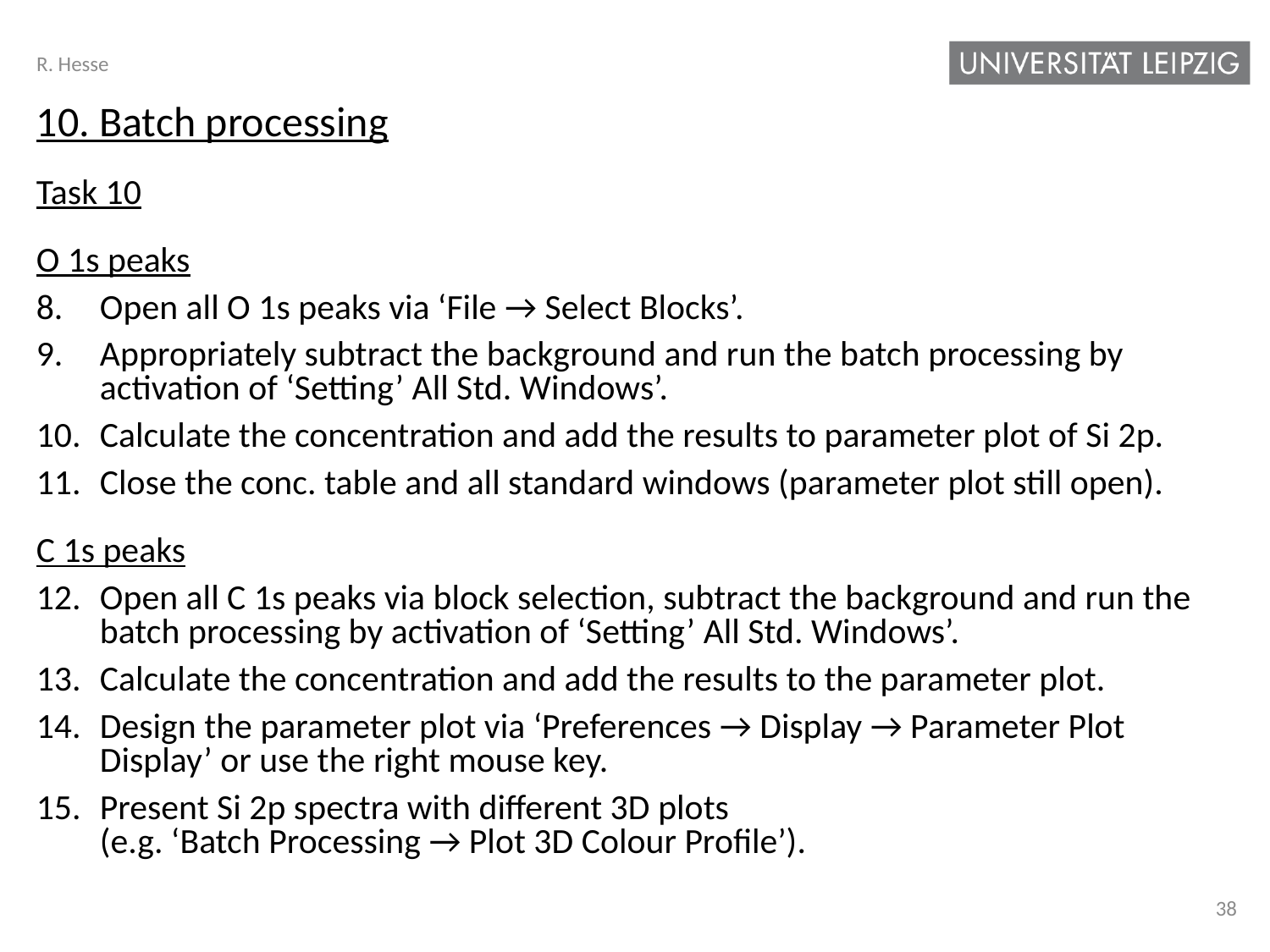

R. Hesse
10. Batch processing
Task 10

O 1s peaks

Open all O 1s peaks via ‘File → Select Blocks’.

Appropriately subtract the background and run the batch processing by activation of ‘Setting’ All Std. Windows’.

Calculate the concentration and add the results to parameter plot of Si 2p.

Close the conc. table and all standard windows (parameter plot still open).

C 1s peaks

Open all C 1s peaks via block selection, subtract the background and run the batch processing by activation of ‘Setting’ All Std. Windows’.

Calculate the concentration and add the results to the parameter plot.

Design the parameter plot via ‘Preferences → Display → Parameter Plot Display’ or use the right mouse key.

Present Si 2p spectra with different 3D plots
(e.g. ‘Batch Processing → Plot 3D Colour Profile’).

38